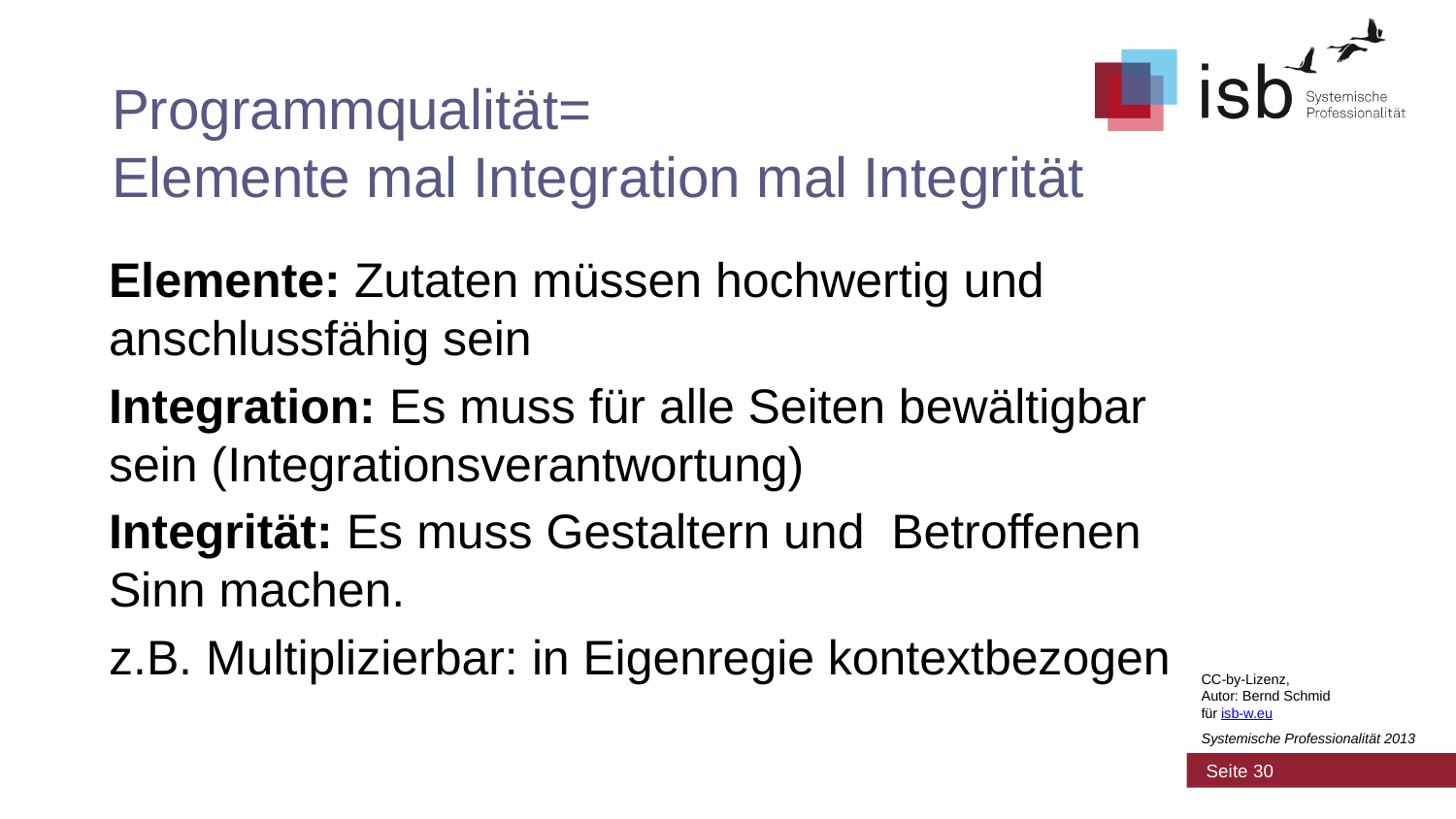

# Programmqualität= Elemente mal Integration mal Integrität
Elemente: Zutaten müssen hochwertig und anschlussfähig sein
Integration: Es muss für alle Seiten bewältigbar sein (Integrationsverantwortung)
Integrität: Es muss Gestaltern und  Betroffenen Sinn machen.
z.B. Multiplizierbar: in Eigenregie kontextbezogen
 Seite 30